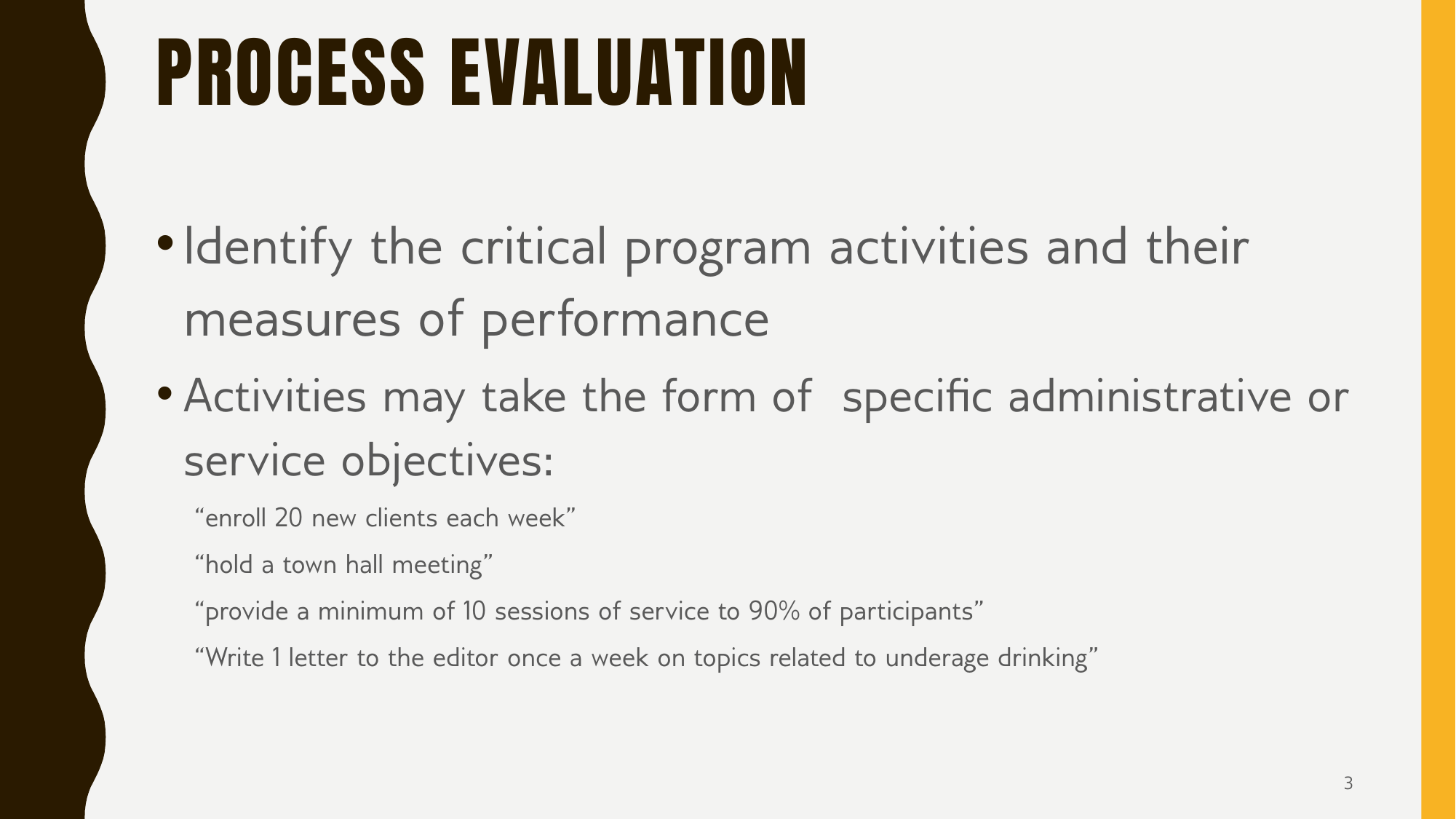

# Process Evaluation
Identify the critical program activities and their measures of performance
Activities may take the form of  specific administrative or service objectives:
“enroll 20 new clients each week”
“hold a town hall meeting”
“provide a minimum of 10 sessions of service to 90% of participants”
“Write 1 letter to the editor once a week on topics related to underage drinking”

3